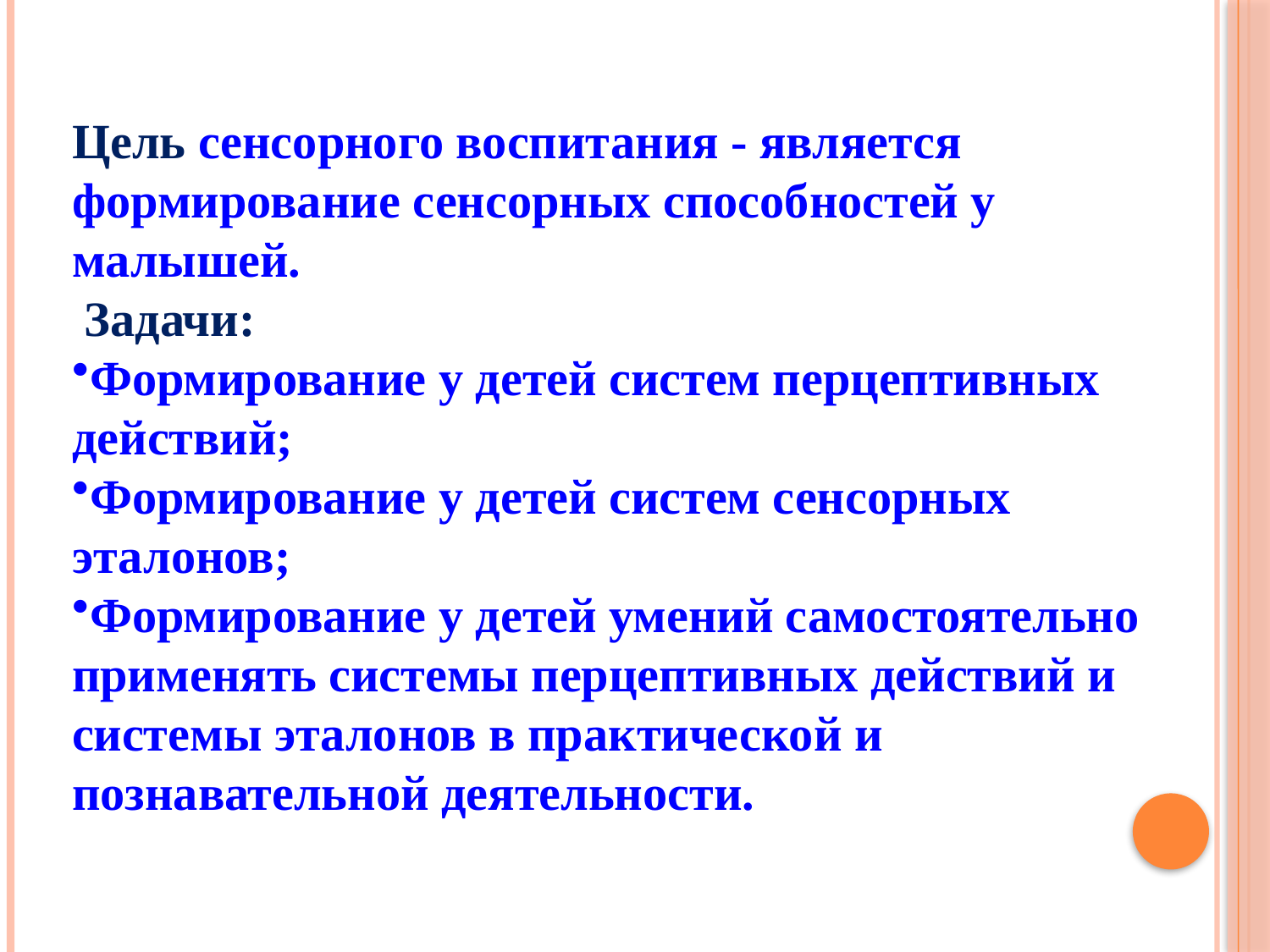

Цель сенсорного воспитания - является формирование сенсорных способностей у малышей.
 Задачи:
Формирование у детей систем перцептивных действий;
Формирование у детей систем сенсорных эталонов;
Формирование у детей умений самостоятельно применять системы перцептивных действий и системы эталонов в практической и познавательной деятельности.